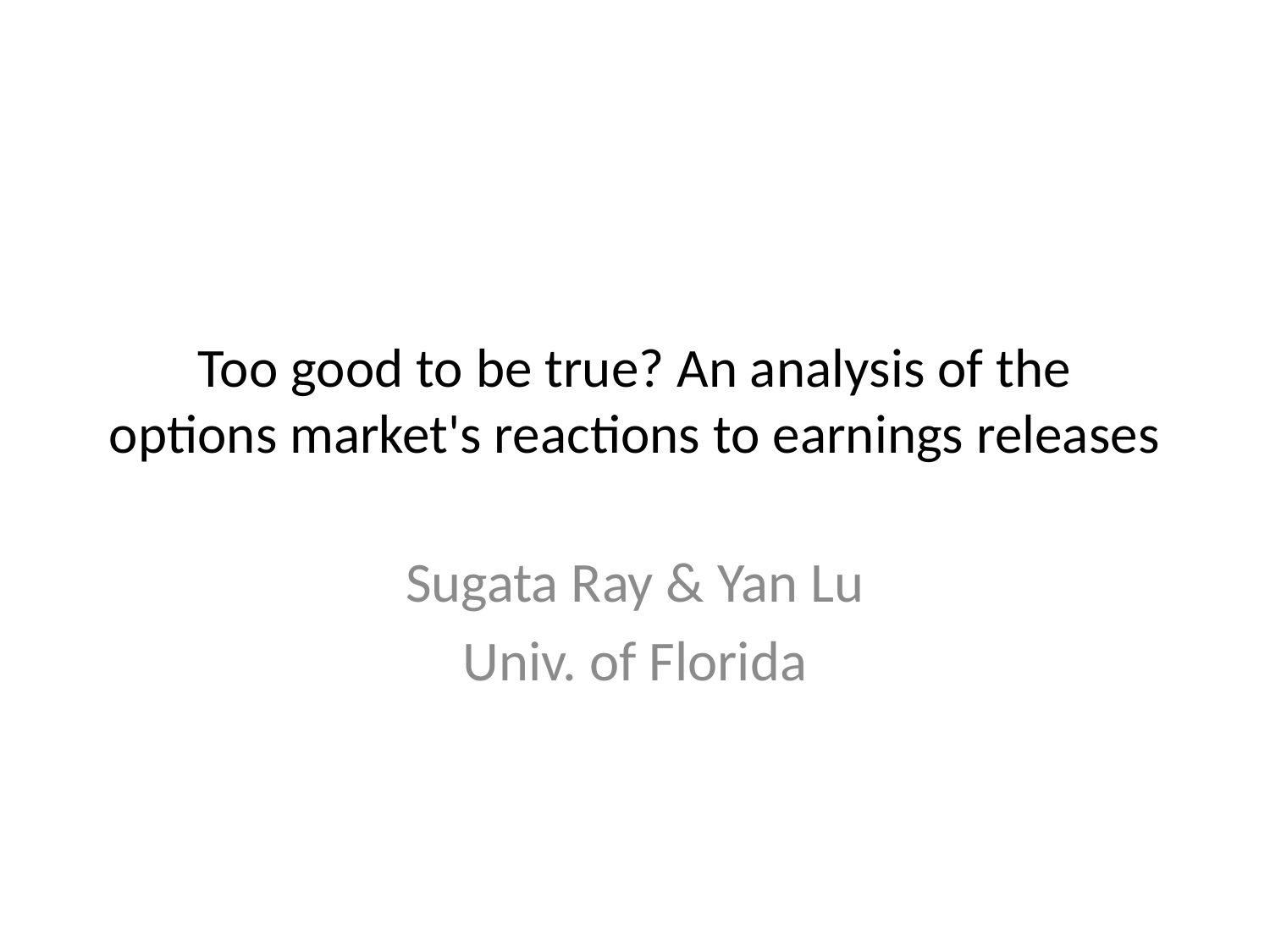

# Too good to be true? An analysis of the options market's reactions to earnings releases
Sugata Ray & Yan Lu
Univ. of Florida